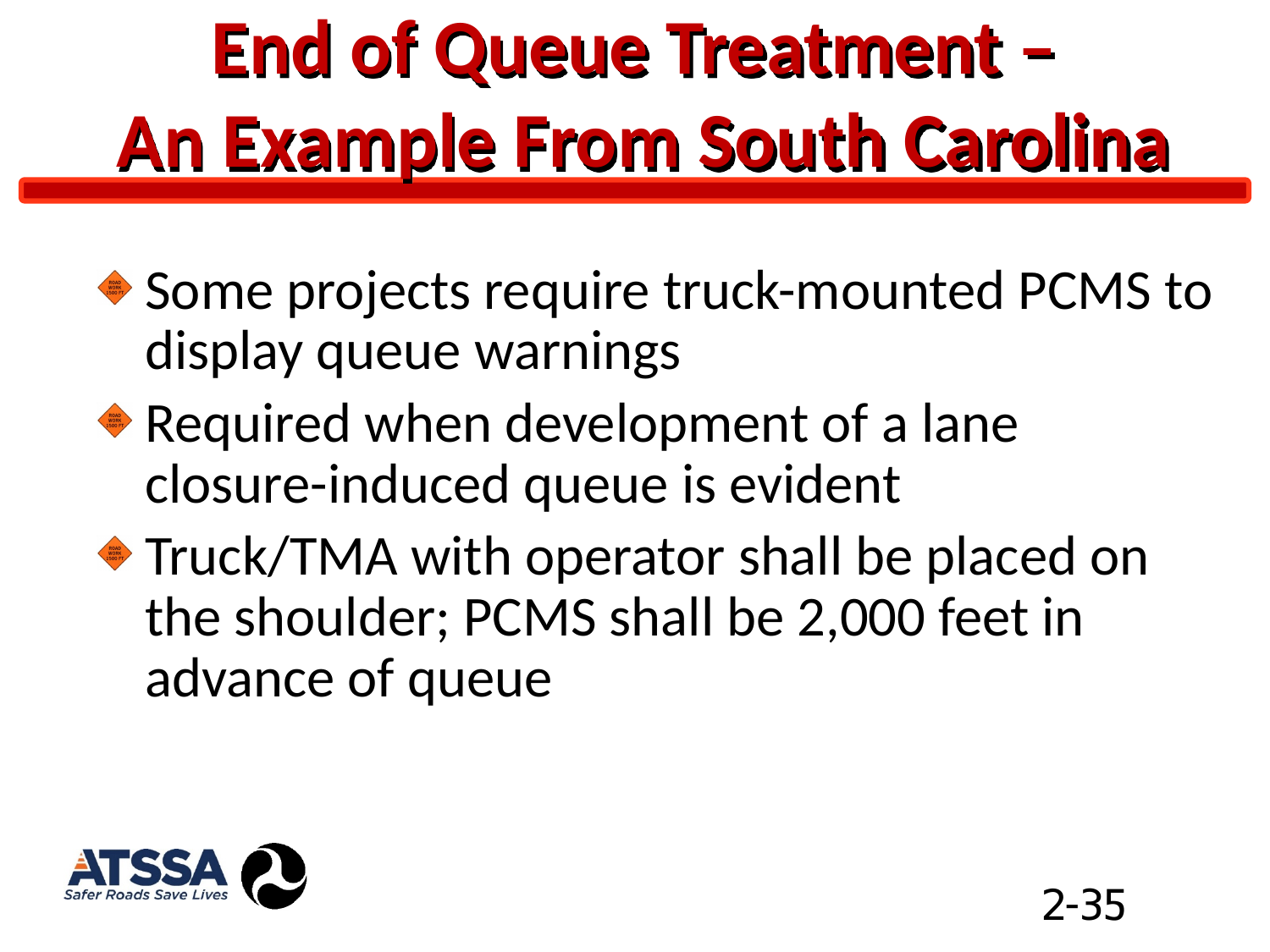

End of Queue Treatment –
 An Example From South Carolina
Some projects require truck-mounted PCMS to display queue warnings
Required when development of a lane closure-induced queue is evident
Truck/TMA with operator shall be placed on the shoulder; PCMS shall be 2,000 feet in advance of queue